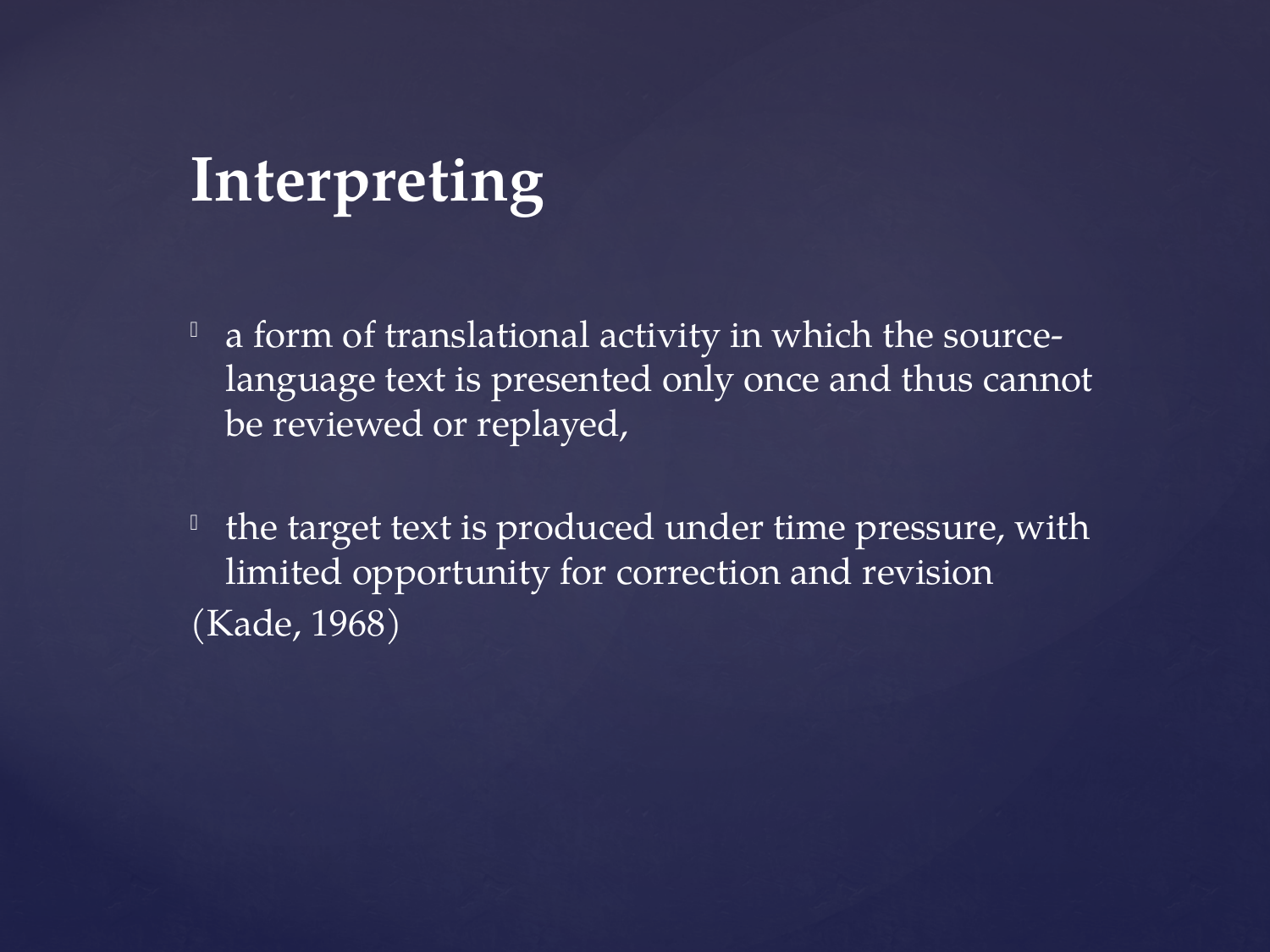

Interpreting

a form of translational activity in which the source-language text is presented only once and thus cannot be reviewed or replayed,

the target text is produced under time pressure, with limited opportunity for correction and revision
(Kade, 1968)
#